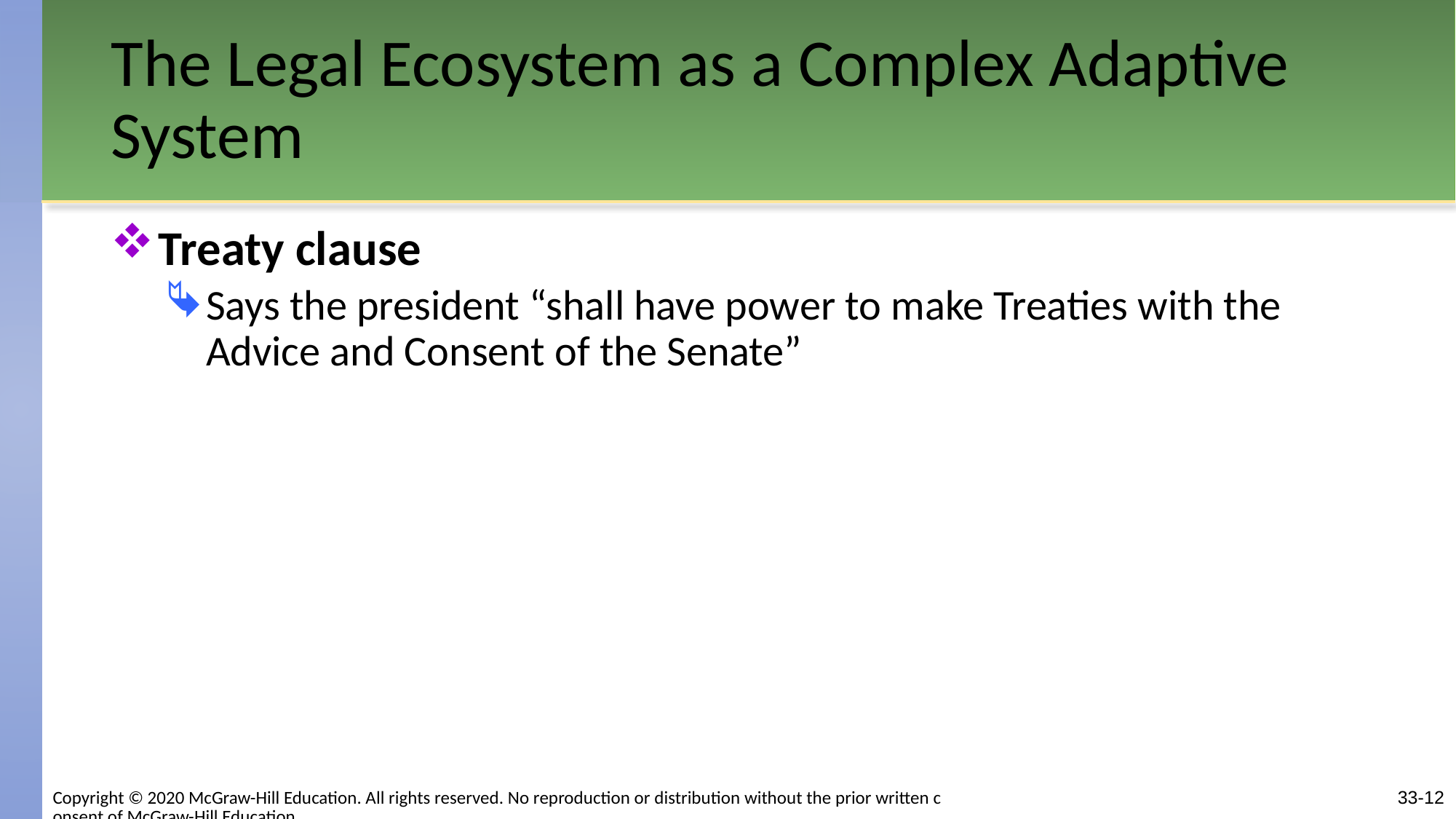

# The Legal Ecosystem as a Complex Adaptive System
Treaty clause
Says the president “shall have power to make Treaties with the Advice and Consent of the Senate”
Copyright © 2020 McGraw-Hill Education. All rights reserved. No reproduction or distribution without the prior written consent of McGraw-Hill Education.
33-12